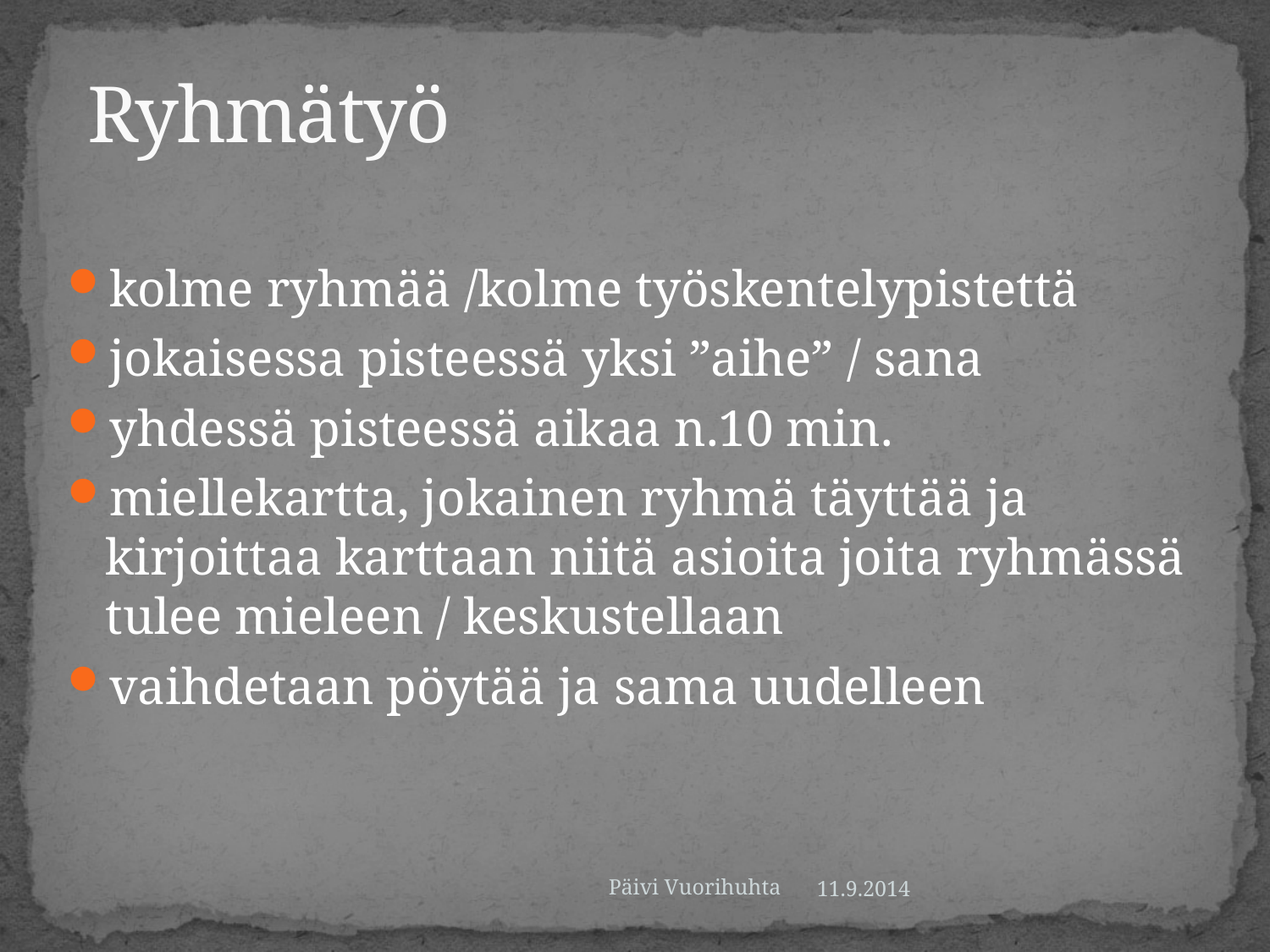

# Ryhmätyö
kolme ryhmää /kolme työskentelypistettä
jokaisessa pisteessä yksi ”aihe” / sana
yhdessä pisteessä aikaa n.10 min.
miellekartta, jokainen ryhmä täyttää ja kirjoittaa karttaan niitä asioita joita ryhmässä tulee mieleen / keskustellaan
vaihdetaan pöytää ja sama uudelleen
Päivi Vuorihuhta
11.9.2014